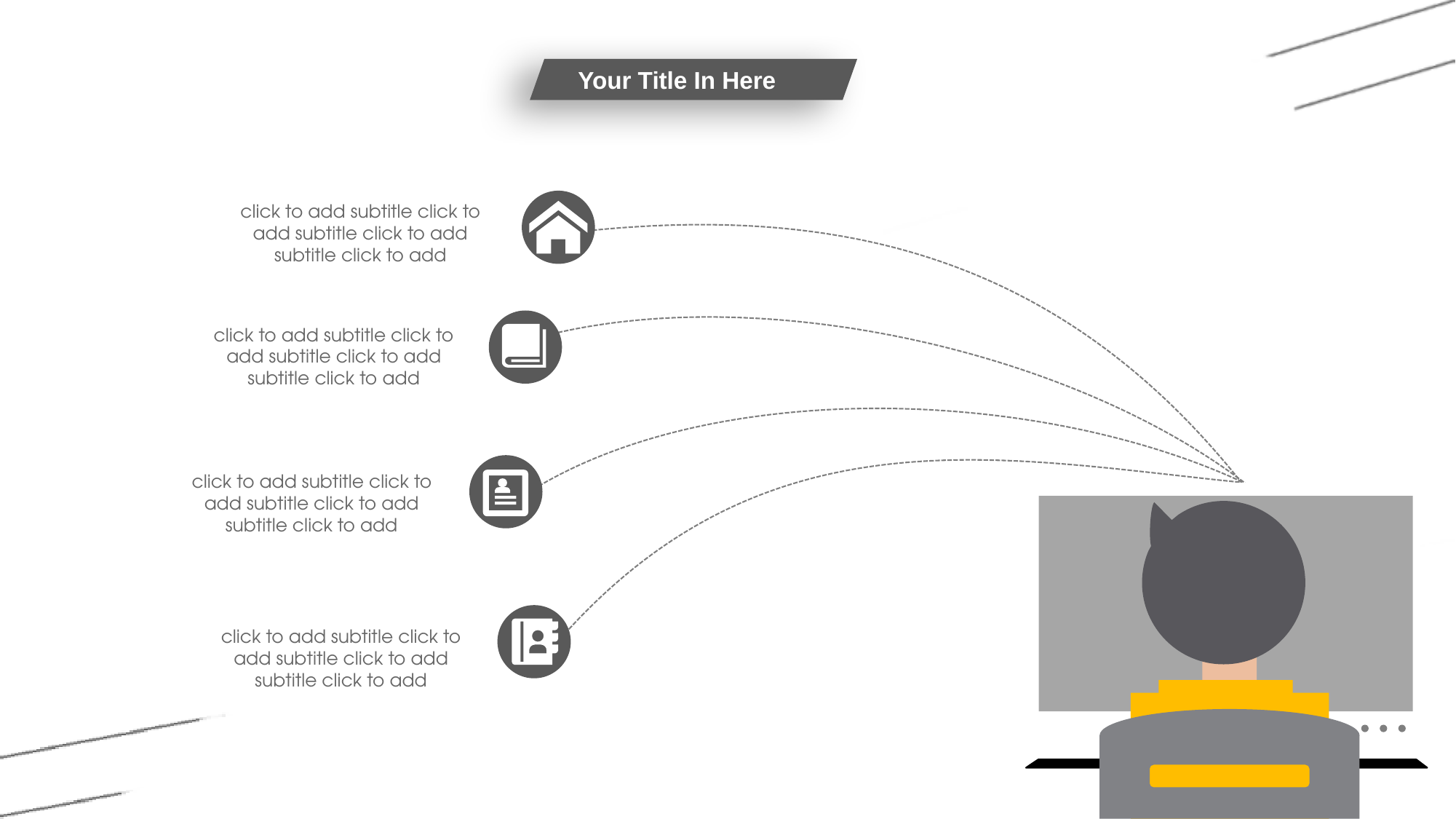

click to add subtitle click to add subtitle click to add subtitle click to add

click to add subtitle click to add subtitle click to add subtitle click to add

click to add subtitle click to add subtitle click to add subtitle click to add

click to add subtitle click to add subtitle click to add subtitle click to add